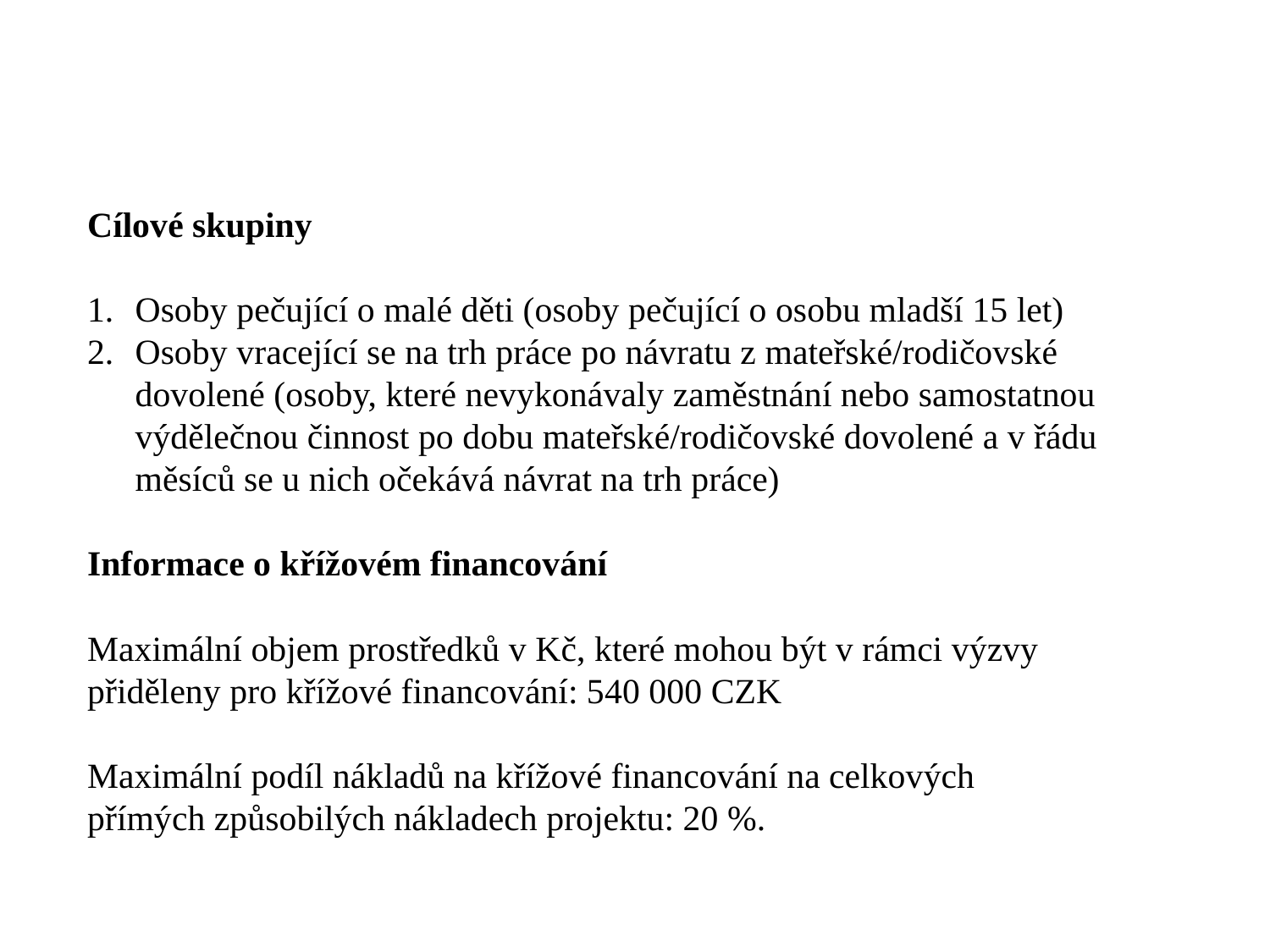

Cílové skupiny

Osoby pečující o malé děti (osoby pečující o osobu mladší 15 let)
Osoby vracející se na trh práce po návratu z mateřské/rodičovské dovolené (osoby, které nevykonávaly zaměstnání nebo samostatnou výdělečnou činnost po dobu mateřské/rodičovské dovolené a v řádu měsíců se u nich očekává návrat na trh práce)

Informace o křížovém financování

Maximální objem prostředků v Kč, které mohou být v rámci výzvy přiděleny pro křížové financování: 540 000 CZK

Maximální podíl nákladů na křížové financování na celkových přímých způsobilých nákladech projektu: 20 %.